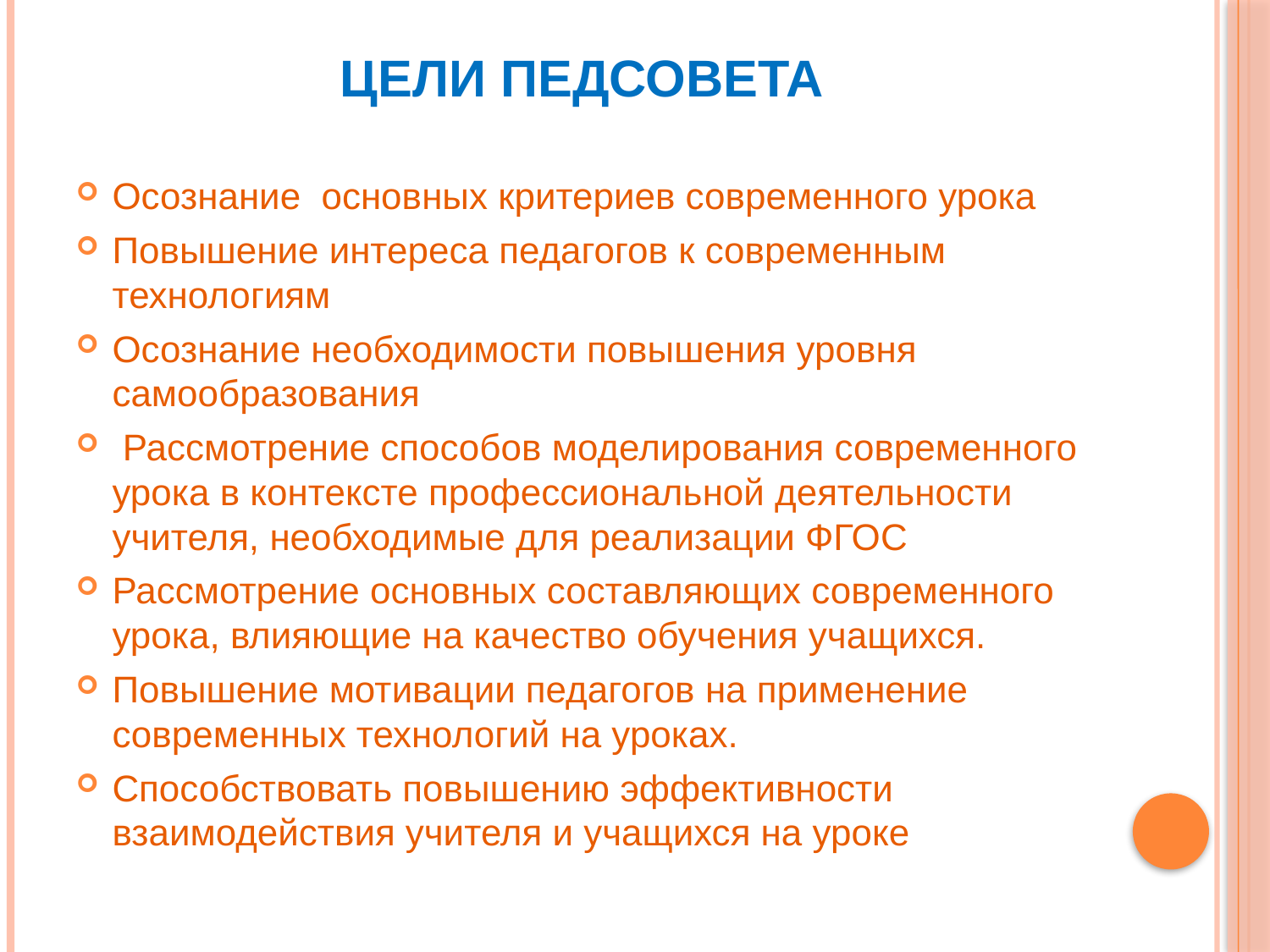

# Цели педсовета
Осознание  основных критериев современного урока
Повышение интереса педагогов к современным технологиям
Осознание необходимости повышения уровня самообразования
 Рассмотрение способов моделирования современного урока в контексте профессиональной деятельности учителя, необходимые для реализации ФГОС
Рассмотрение основных составляющих современного урока, влияющие на качество обучения учащихся.
Повышение мотивации педагогов на применение современных технологий на уроках.
Способствовать повышению эффективности взаимодействия учителя и учащихся на уроке